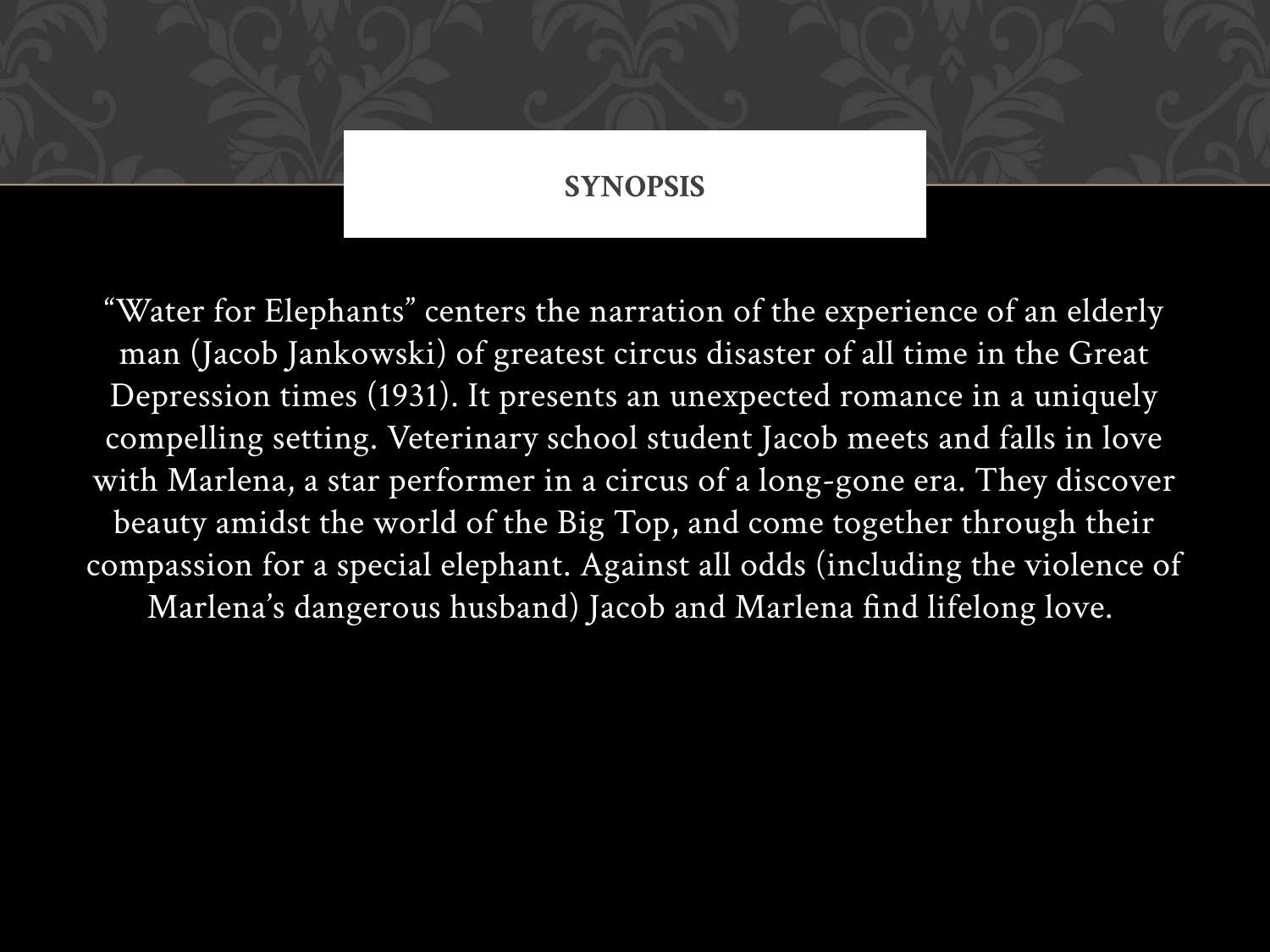

# synopsis
“Water for Elephants” centers the narration of the experience of an elderly man (Jacob Jankowski) of greatest circus disaster of all time in the Great Depression times (1931). It presents an unexpected romance in a uniquely compelling setting. Veterinary school student Jacob meets and falls in love with Marlena, a star performer in a circus of a long-gone era. They discover beauty amidst the world of the Big Top, and come together through their compassion for a special elephant. Against all odds (including the violence of Marlena’s dangerous husband) Jacob and Marlena find lifelong love.